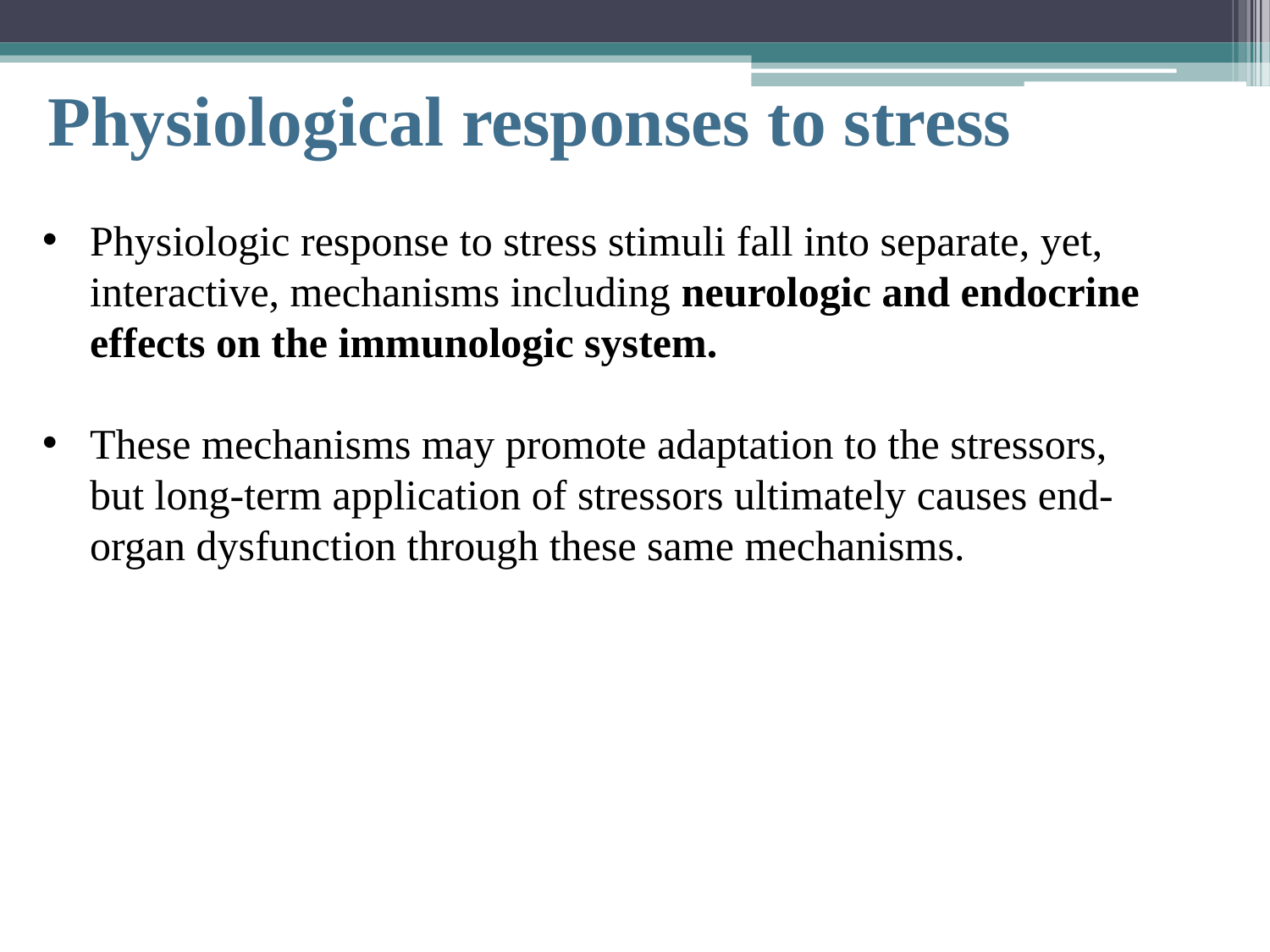

# Physiological responses to stress
Physiologic response to stress stimuli fall into separate, yet, interactive, mechanisms including neurologic and endocrine effects on the immunologic system.

These mechanisms may promote adaptation to the stressors, but long-term application of stressors ultimately causes end-organ dysfunction through these same mechanisms.